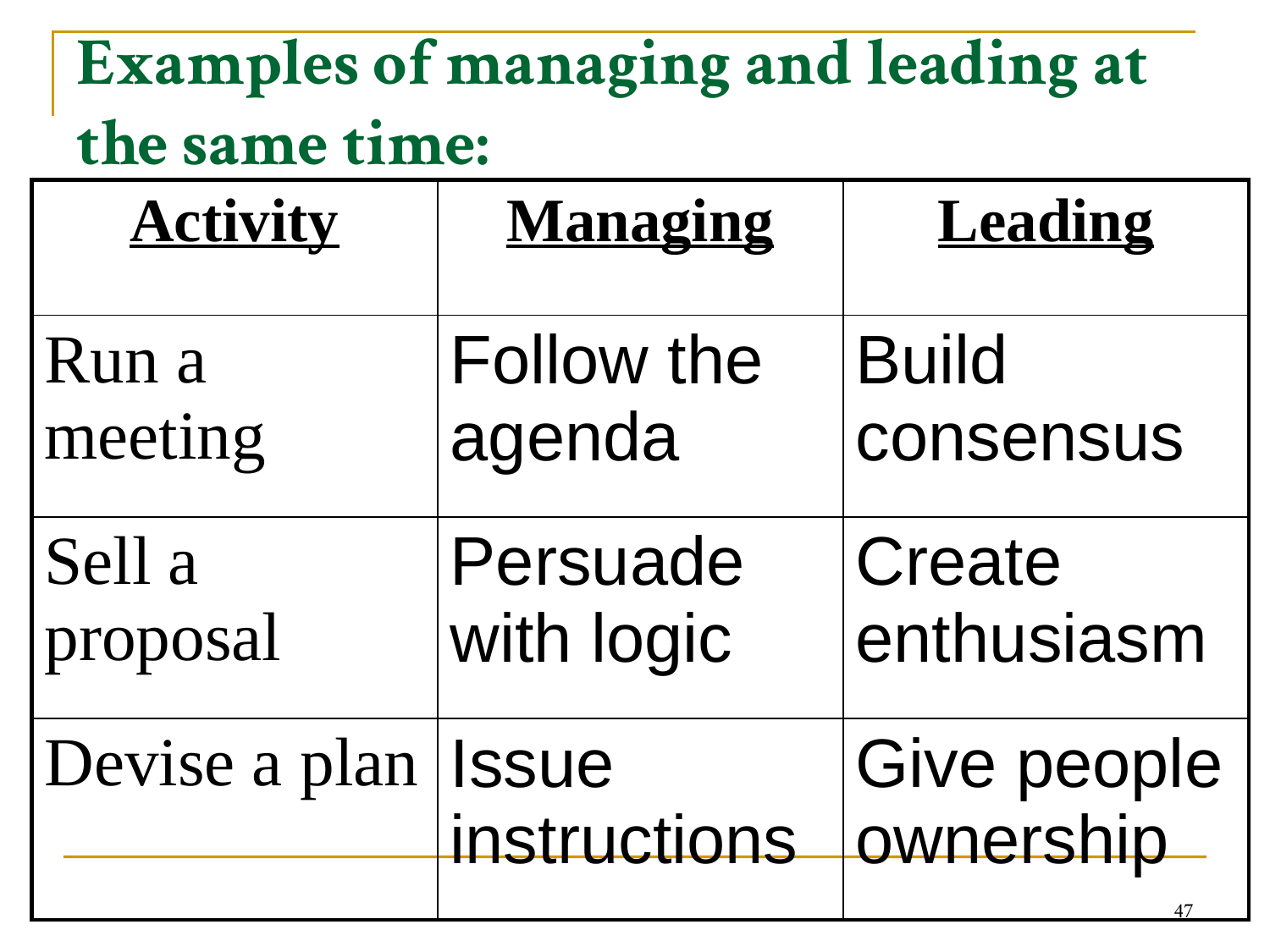

# Examples of managing and leading at the same time:
| Activity | Managing | Leading |
| --- | --- | --- |
| Run a meeting | Follow the agenda | Build consensus |
| Sell a proposal | Persuade with logic | Create enthusiasm |
| Devise a plan | Issue instructions | Give people ownership |
47